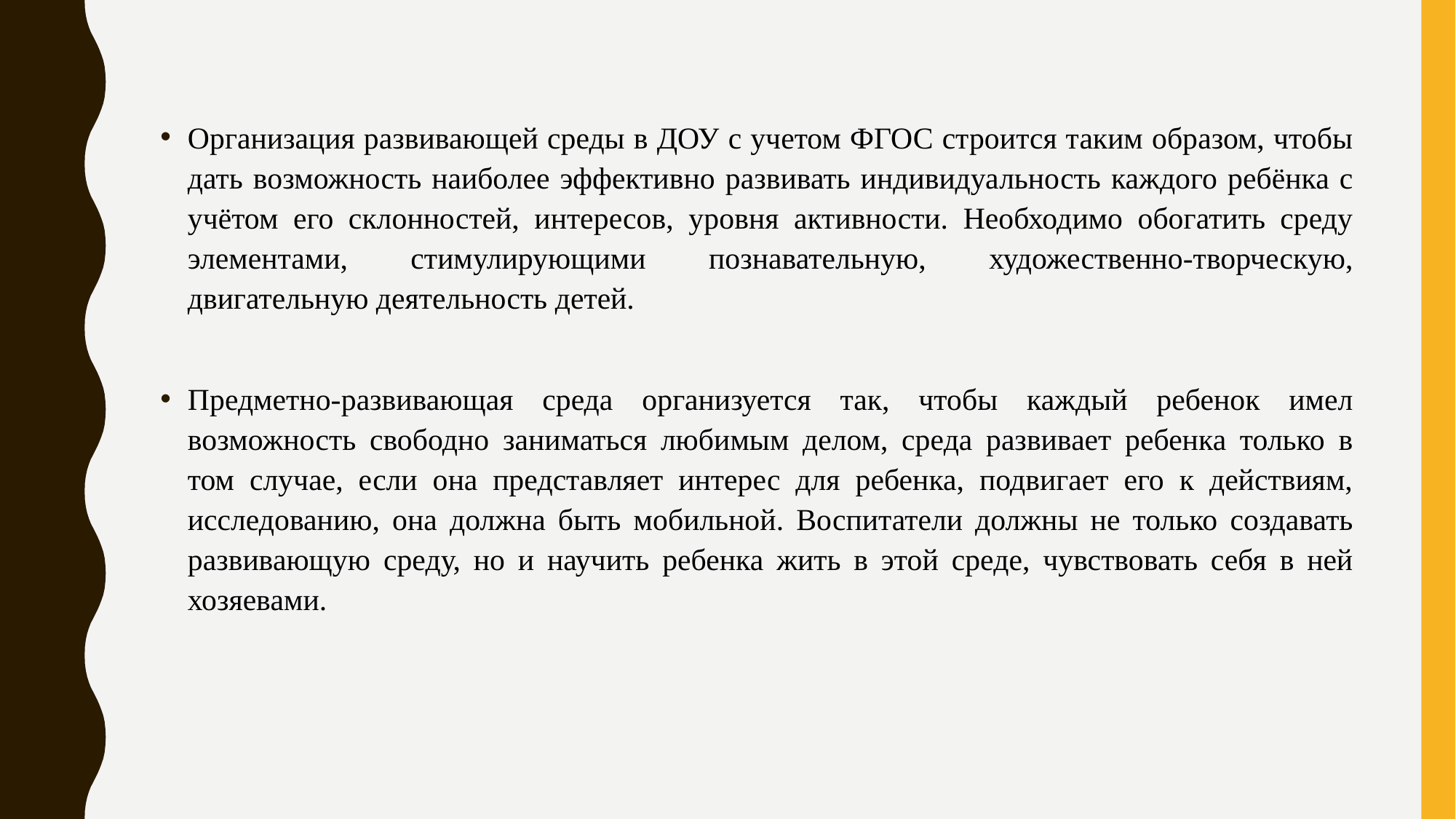

Организация развивающей среды в ДОУ с учетом ФГОС строится таким образом, чтобы дать возможность наиболее эффективно развивать индивидуальность каждого ребёнка с учётом его склонностей, интересов, уровня активности. Необходимо обогатить среду элементами, стимулирующими познавательную, художественно-творческую, двигательную деятельность детей.

Предметно-развивающая среда организуется так, чтобы каждый ребенок имел возможность свободно заниматься любимым делом, среда развивает ребенка только в том случае, если она представляет интерес для ребенка, подвигает его к действиям, исследованию, она должна быть мобильной. Воспитатели должны не только создавать развивающую среду, но и научить ребенка жить в этой среде, чувствовать себя в ней хозяевами.